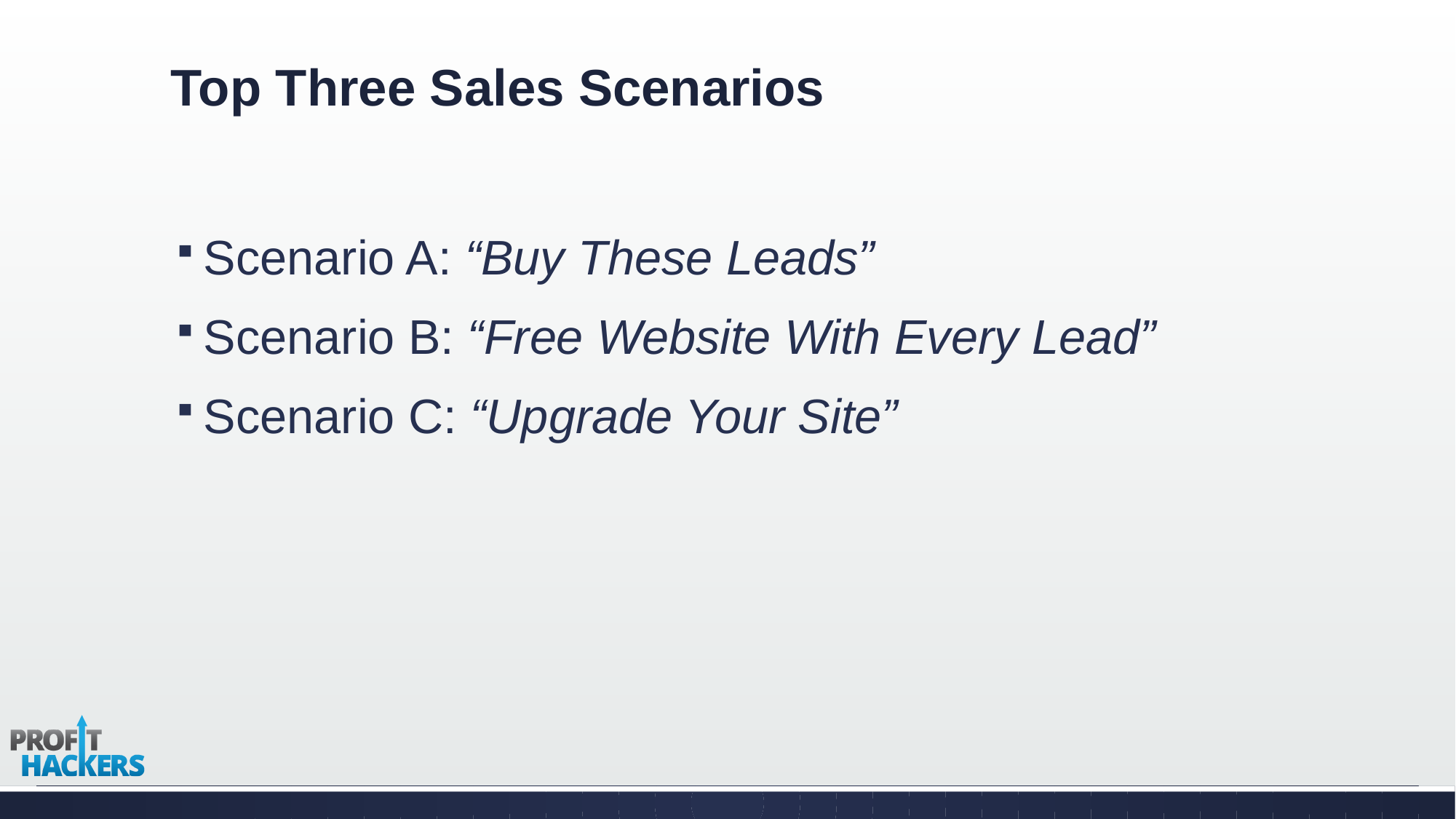

# Top Three Sales Scenarios
Scenario A: “Buy These Leads”
Scenario B: “Free Website With Every Lead”
Scenario C: “Upgrade Your Site”